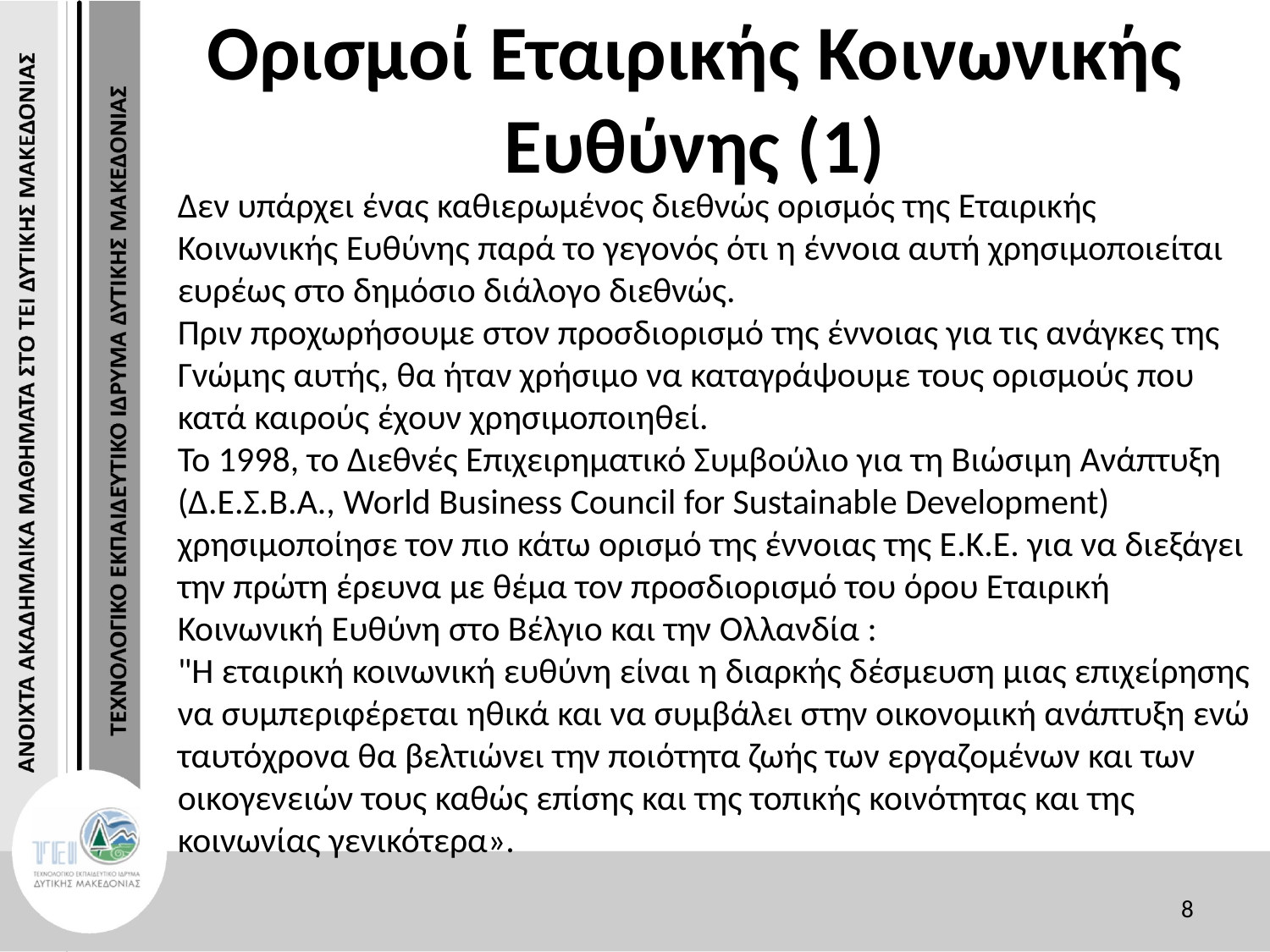

# Ορισμοί Εταιρικής Κοινωνικής Ευθύνης (1)
Δεν υπάρχει ένας καθιερωμένος διεθνώς ορισμός της Εταιρικής Κοινωνικής Ευθύνης παρά το γεγονός ότι η έννοια αυτή χρησιμοποιείται ευρέως στο δημόσιο διάλογο διεθνώς.
Πριν προχωρήσουμε στον προσδιορισμό της έννοιας για τις ανάγκες της Γνώμης αυτής, θα ήταν χρήσιμο να καταγράψουμε τους ορισμούς που κατά καιρούς έχουν χρησιμοποιηθεί.
Το 1998, το Διεθνές Επιχειρηματικό Συμβούλιο για τη Βιώσιμη Ανάπτυξη (Δ.Ε.Σ.Β.Α., World Business Council for Sustainable Development) χρησιμοποίησε τον πιο κάτω ορισμό της έννοιας της Ε.Κ.Ε. για να διεξάγει την πρώτη έρευνα με θέμα τον προσδιορισμό του όρου Εταιρική Κοινωνική Ευθύνη στο Βέλγιο και την Ολλανδία :
"Η εταιρική κοινωνική ευθύνη είναι η διαρκής δέσμευση μιας επιχείρησης να συμπεριφέρεται ηθικά και να συμβάλει στην οικονομική ανάπτυξη ενώ ταυτόχρονα θα βελτιώνει την ποιότητα ζωής των εργαζομένων και των οικογενειών τους καθώς επίσης και της τοπικής κοινότητας και της κοινωνίας γενικότερα».
8